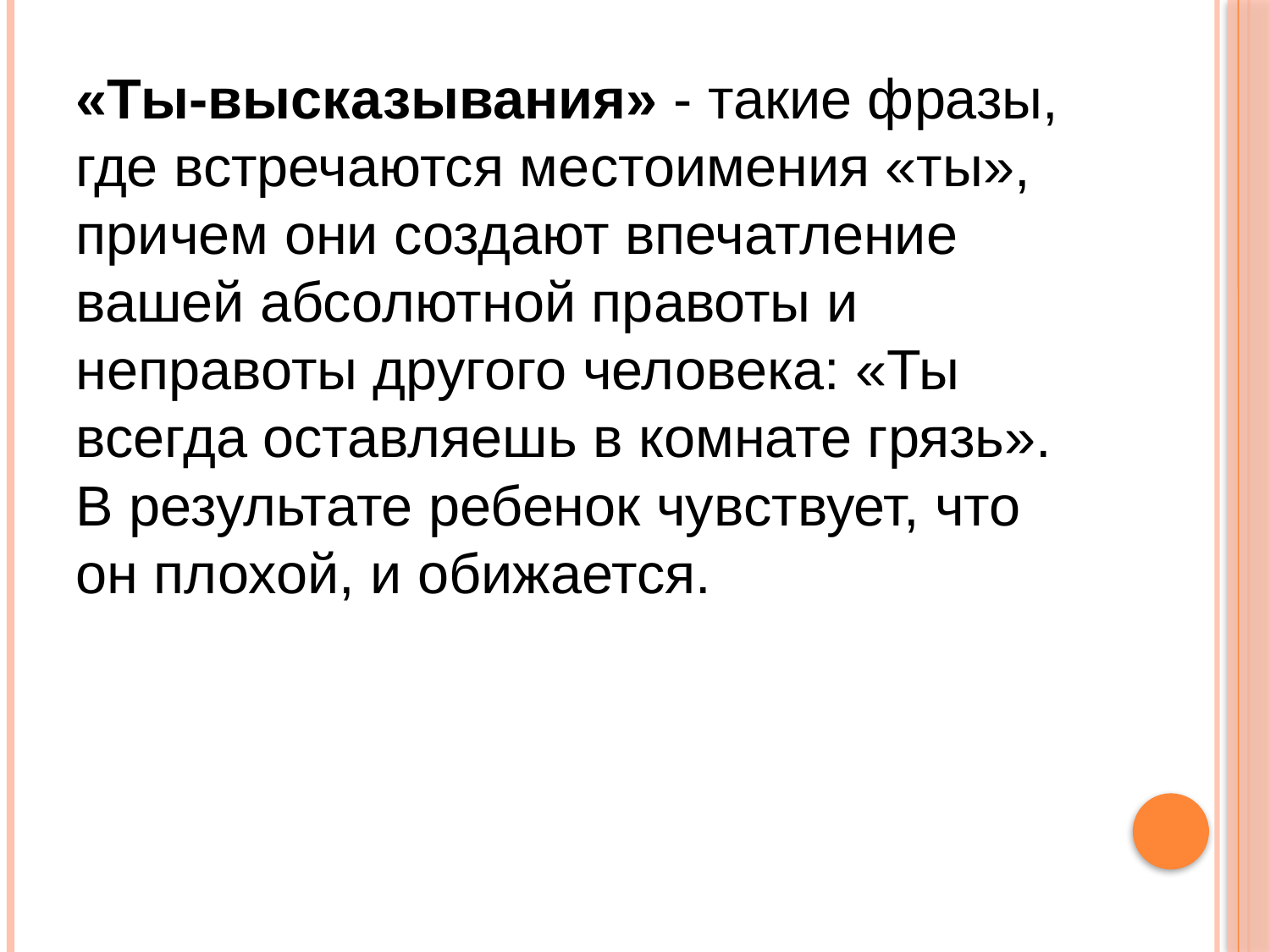

«Ты-высказывания» - такие фразы, где встречаются местоимения «ты», причем они создают впечатление вашей абсолютной правоты и неправоты другого человека: «Ты всегда оставляешь в комнате грязь». В результате ребенок чувствует, что он плохой, и обижается.